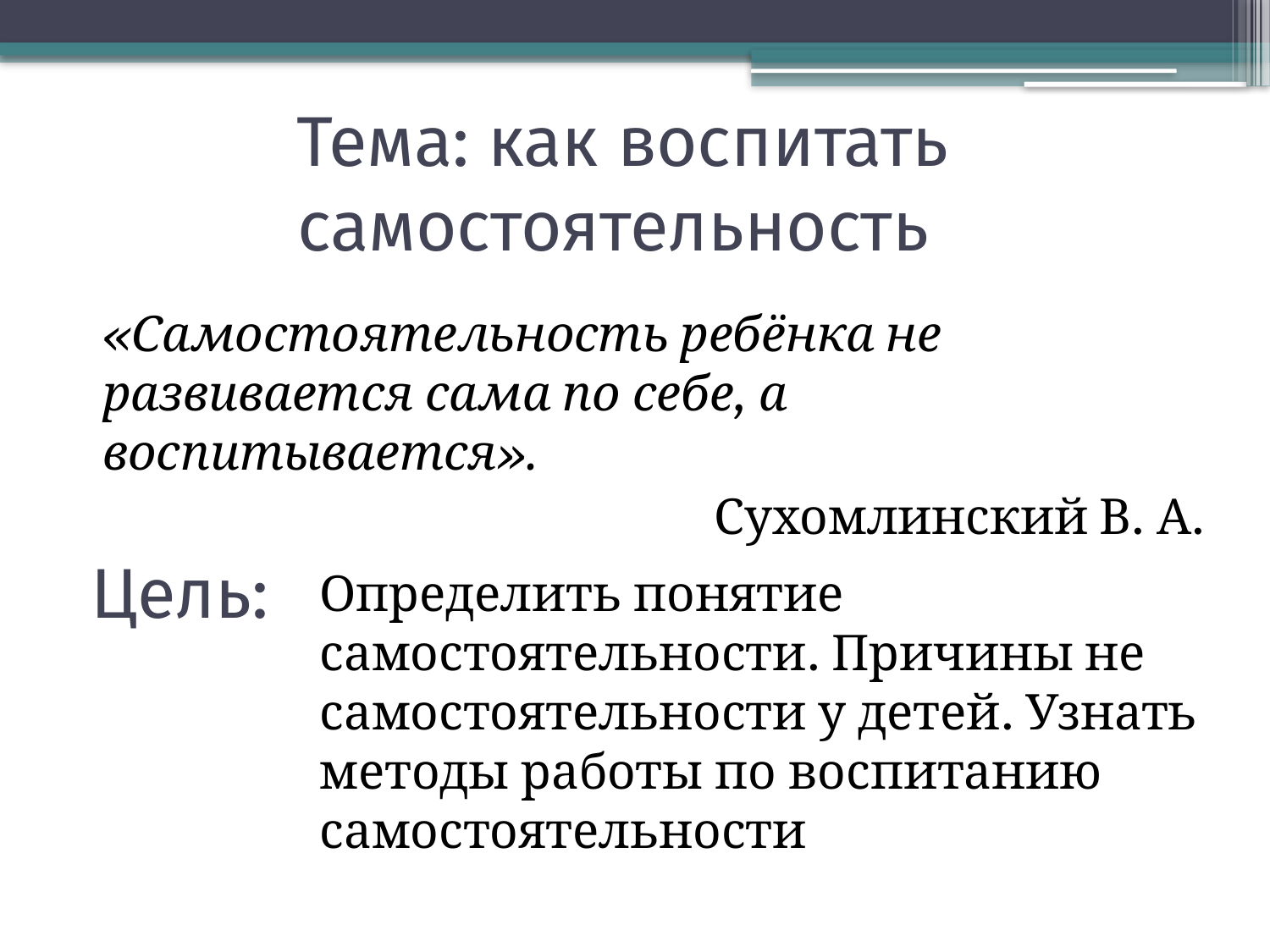

# Тема: как воспитать самостоятельность
«Самостоятельность ребёнка не развивается сама по себе, а воспитывается».
Сухомлинский В. А.

Цель:
Определить понятие самостоятельности. Причины не самостоятельности у детей. Узнать методы работы по воспитанию самостоятельности